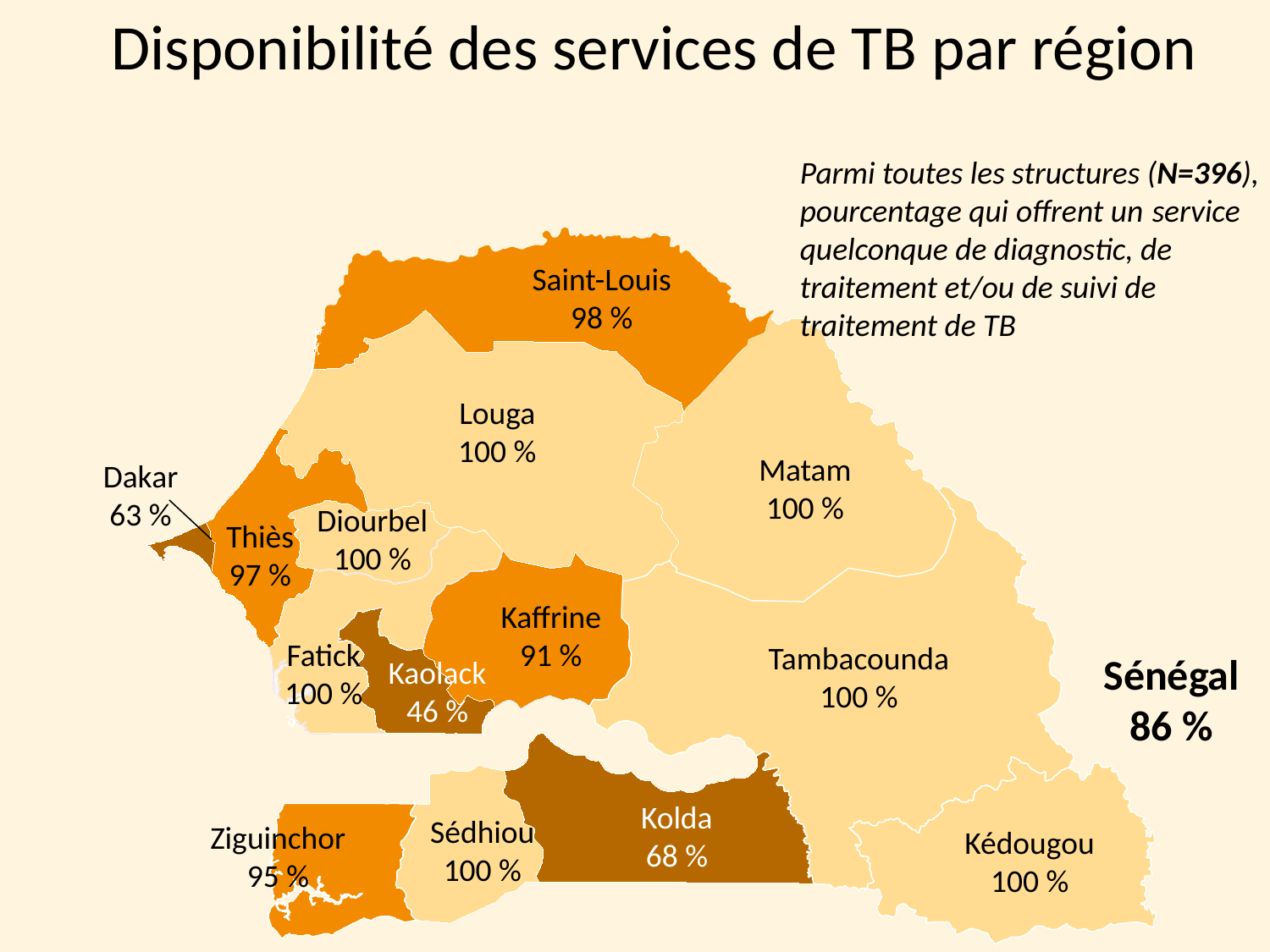

Disponibilité des services de TB par région
Parmi toutes les structures (N=396), pourcentage qui offrent un service quelconque de diagnostic, de traitement et/ou de suivi de traitement de TB

Saint-Louis
98 %
Louga
100 %
Matam
100 %
Dakar
63 %
Diourbel
100 %
Thiès
97 %
Kaffrine
91 %
Fatick
100 %
Tambacounda100 %
Sénégal
86 %
Kaolack
46 %
Kolda
68 %
Sédhiou
100 %
Ziguinchor
95 %
Kédougou
100 %